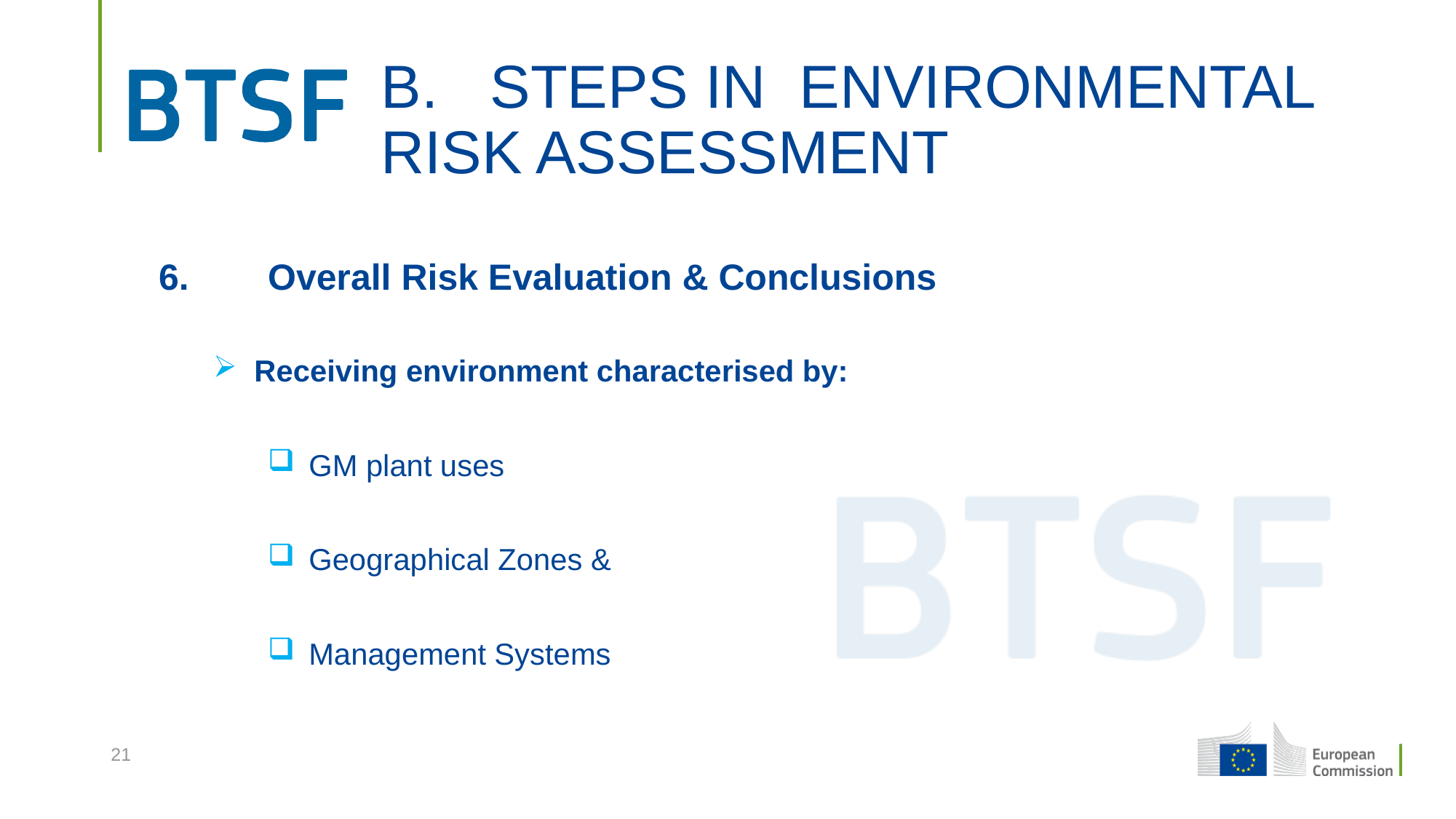

# B.	STEPS IN  ENVIRONMENTAL RISK ASSESSMENT

6.	Overall Risk Evaluation & Conclusions

Receiving environment characterised by:

GM plant uses

Geographical Zones &

Management Systems

21